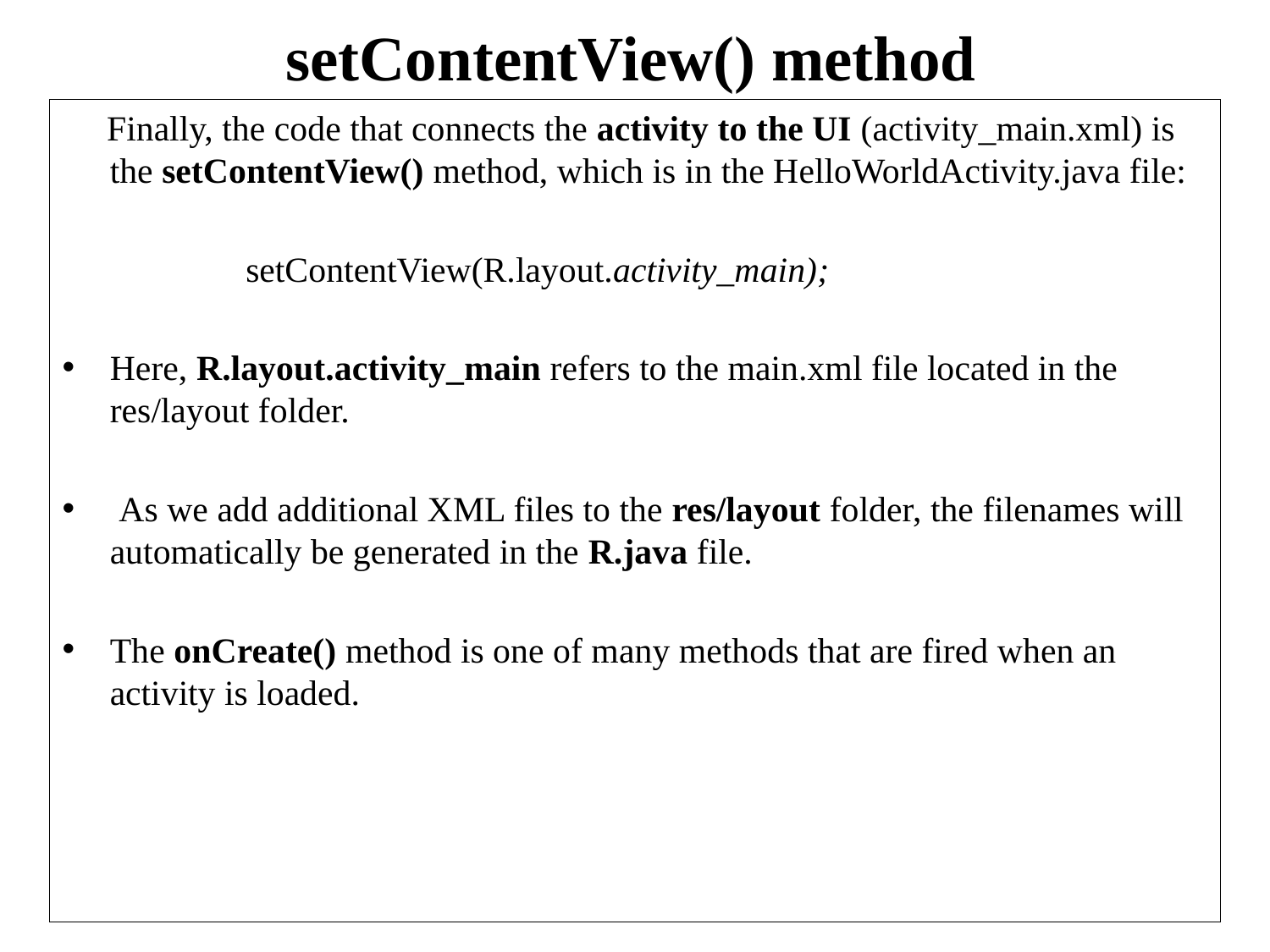

# setContentView() method
     Finally, the code that connects the activity to the UI (activity_main.xml) is the setContentView() method, which is in the HelloWorldActivity.java file:

		 setContentView(R.layout.activity_main);

Here, R.layout.activity_main refers to the main.xml file located in the res/layout folder.

 As we add additional XML files to the res/layout folder, the filenames will automatically be generated in the R.java file.

The onCreate() method is one of many methods that are fired when an activity is loaded.